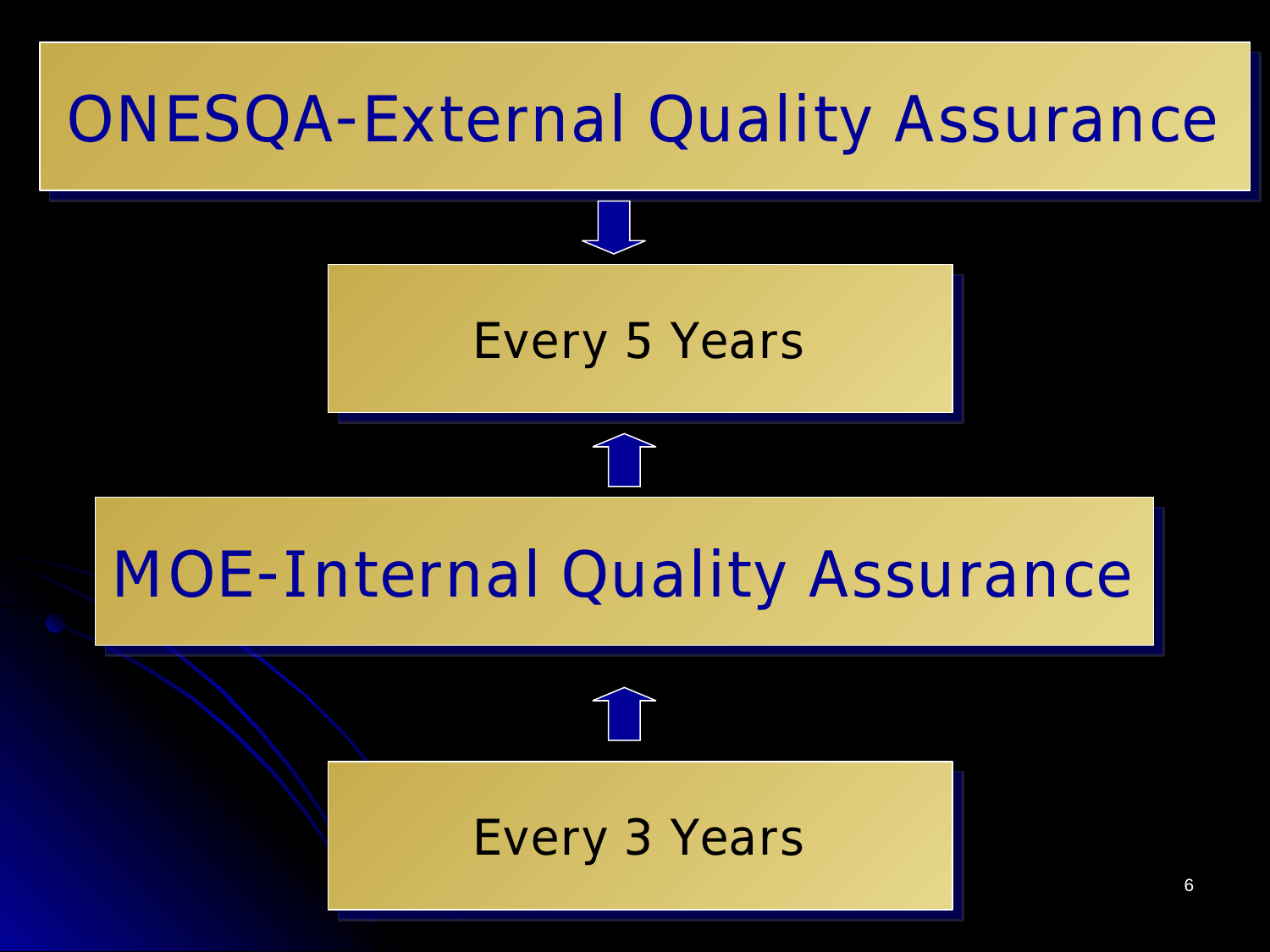

ONESQA-External Quality Assurance

Every 5 Years

MOE-Internal Quality Assurance

Every 3 Years
6